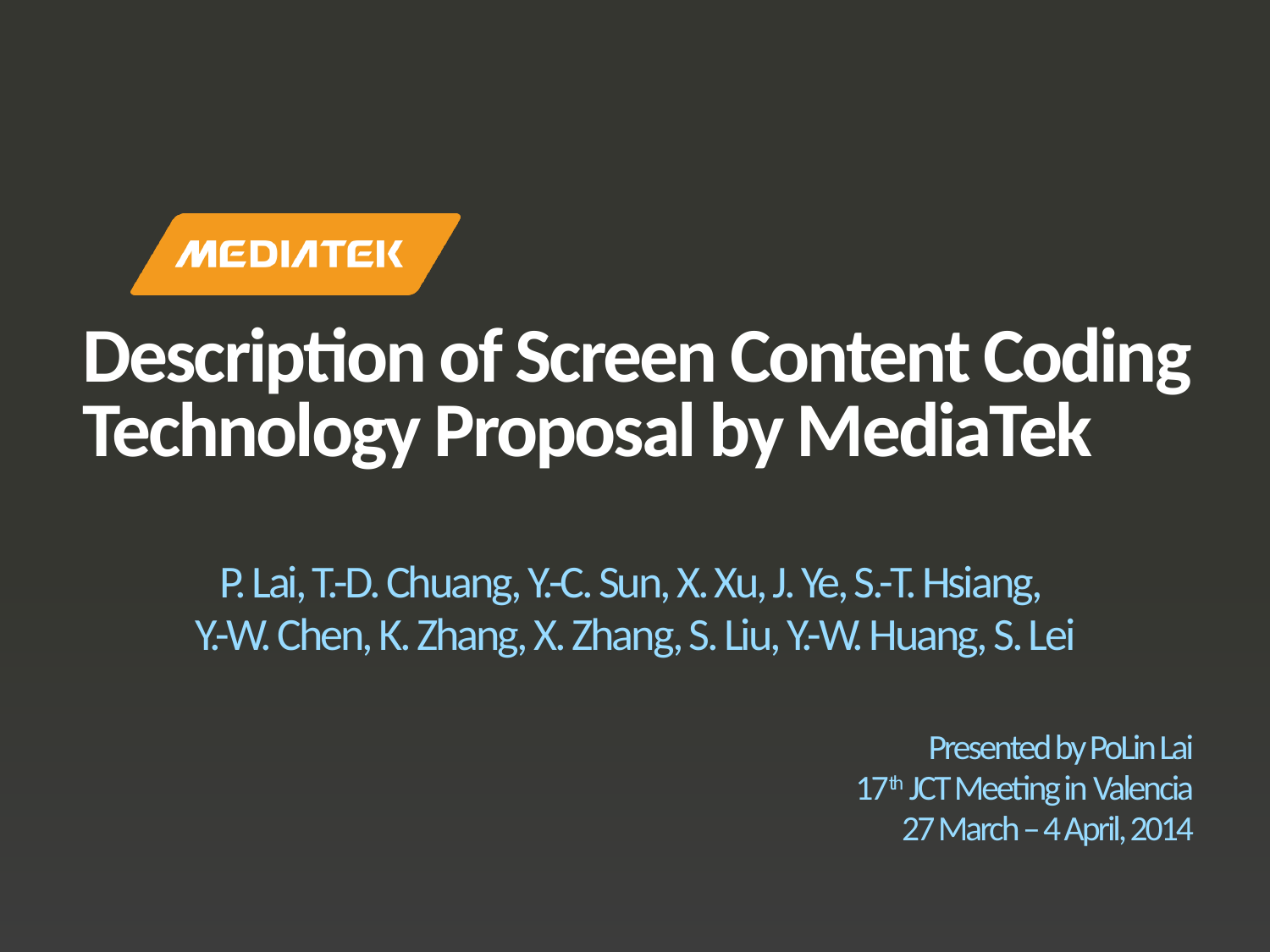

# Description of Screen Content Coding Technology Proposal by MediaTek
P. Lai, T.-D. Chuang, Y.-C. Sun, X. Xu, J. Ye, S.-T. Hsiang,
Y.-W. Chen, K. Zhang, X. Zhang, S. Liu, Y.-W. Huang, S. Lei

Presented by PoLin Lai
17th JCT Meeting in Valencia
27 March – 4 April, 2014